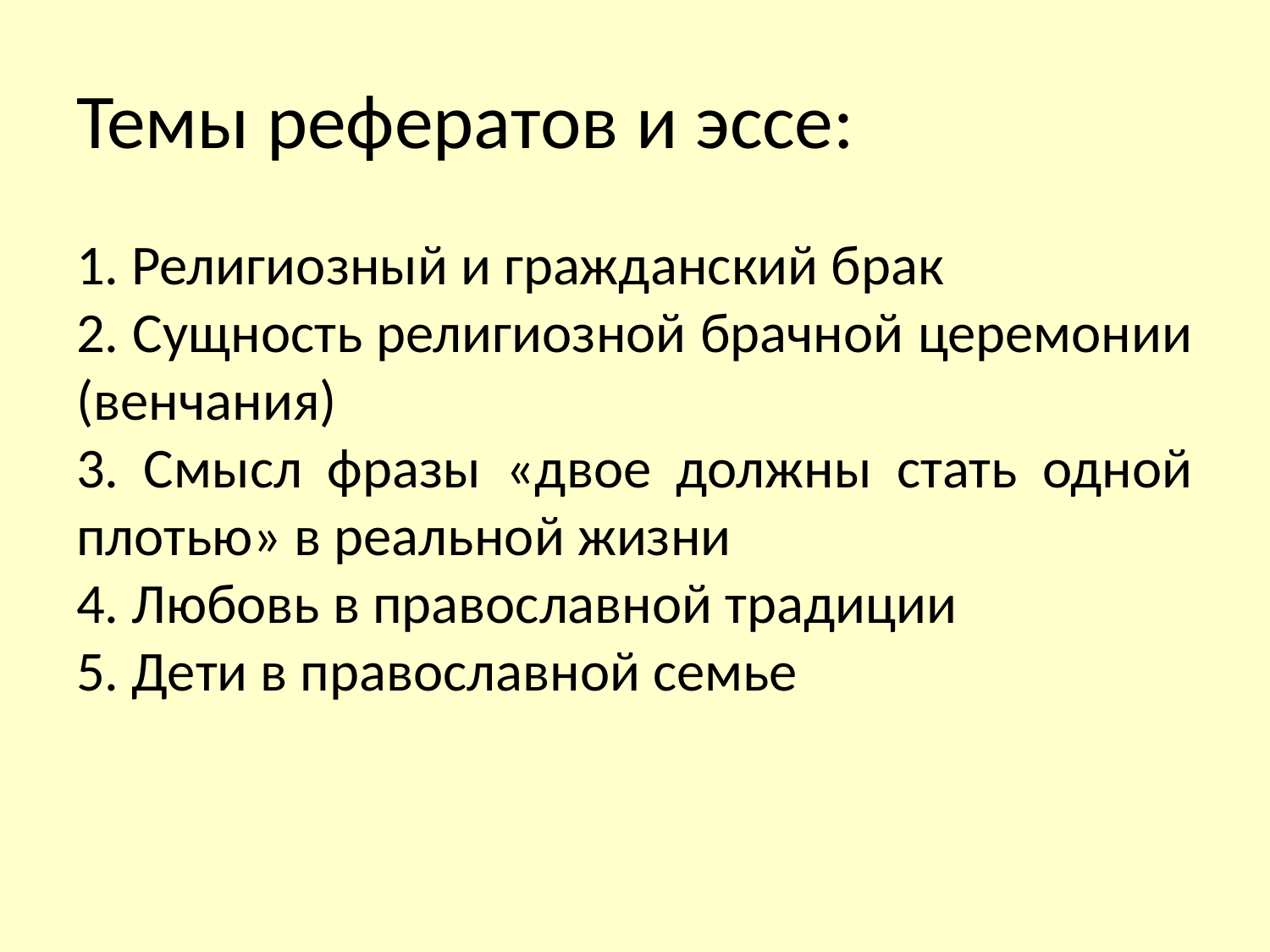

# Темы рефератов и эссе:
1. Религиозный и гражданский брак
2. Сущность религиозной брачной церемонии (венчания)
3. Смысл фразы «двое должны стать одной плотью» в реальной жизни
4. Любовь в православной традиции
5. Дети в православной семье